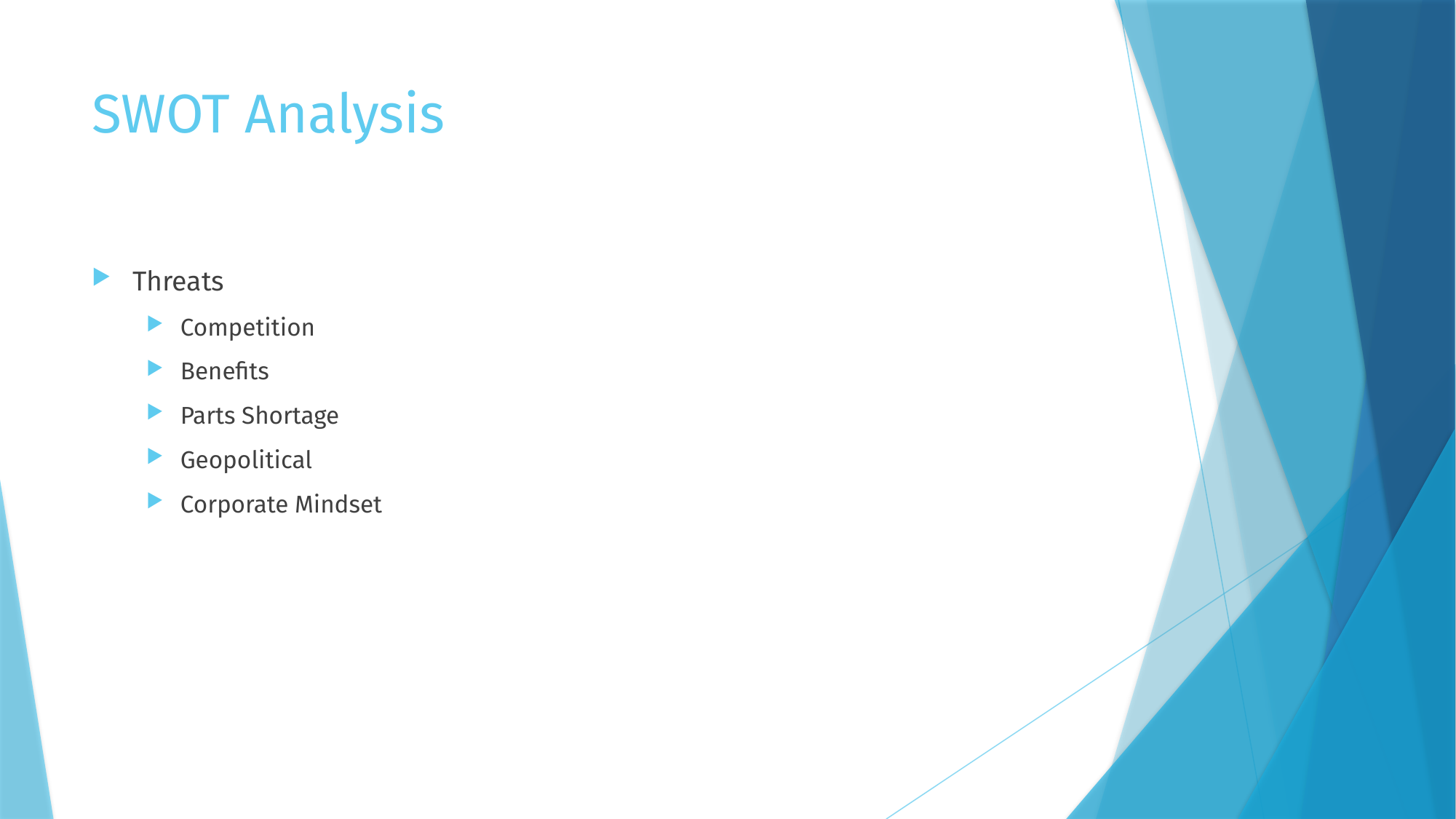

# SWOT Analysis
Threats
Competition
Benefits
Parts Shortage
Geopolitical
Corporate Mindset